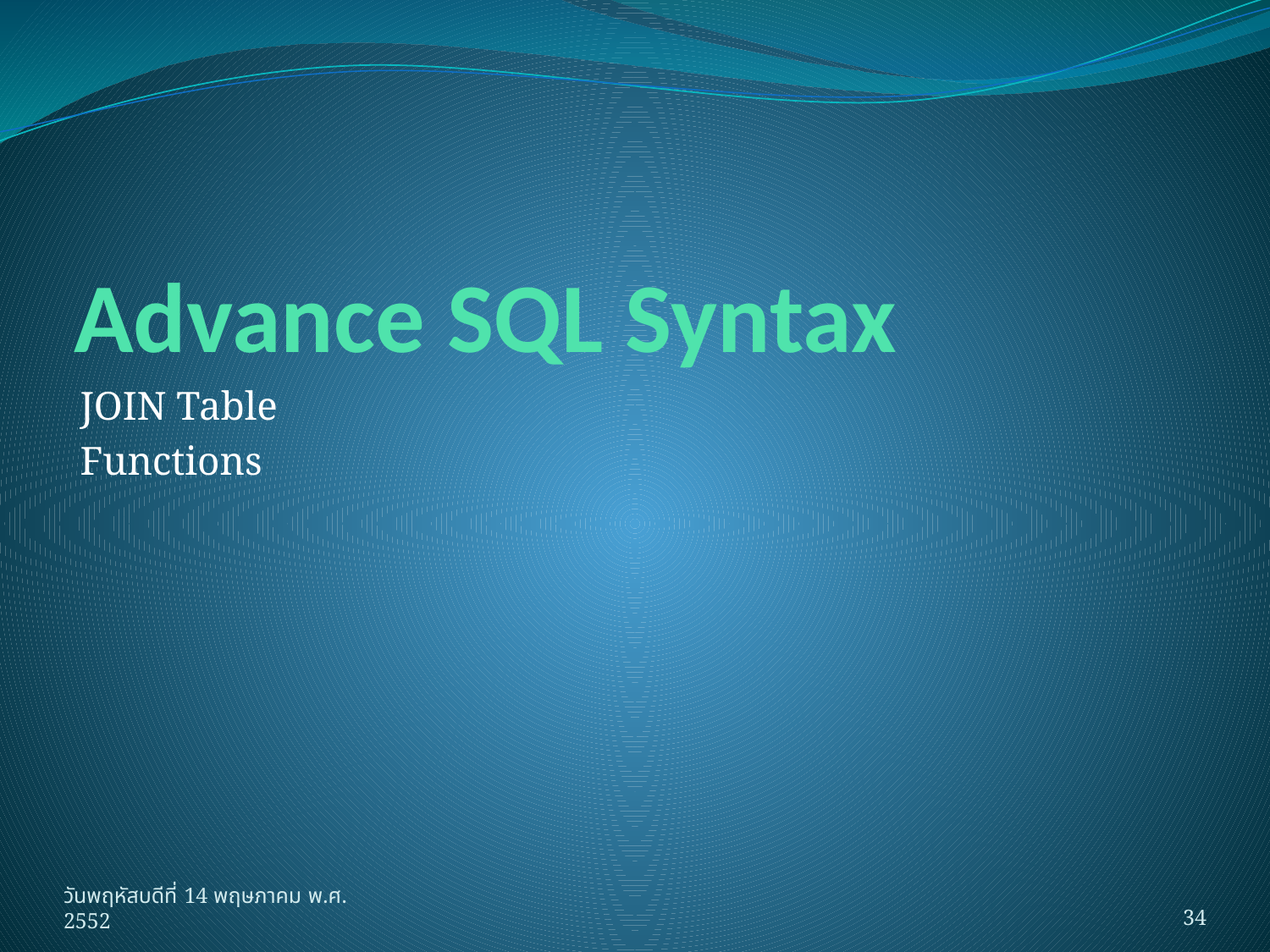

# Advance SQL Syntax
JOIN Table
Functions
วันพฤหัสบดีที่ 14 พฤษภาคม พ.ศ. 2552
34